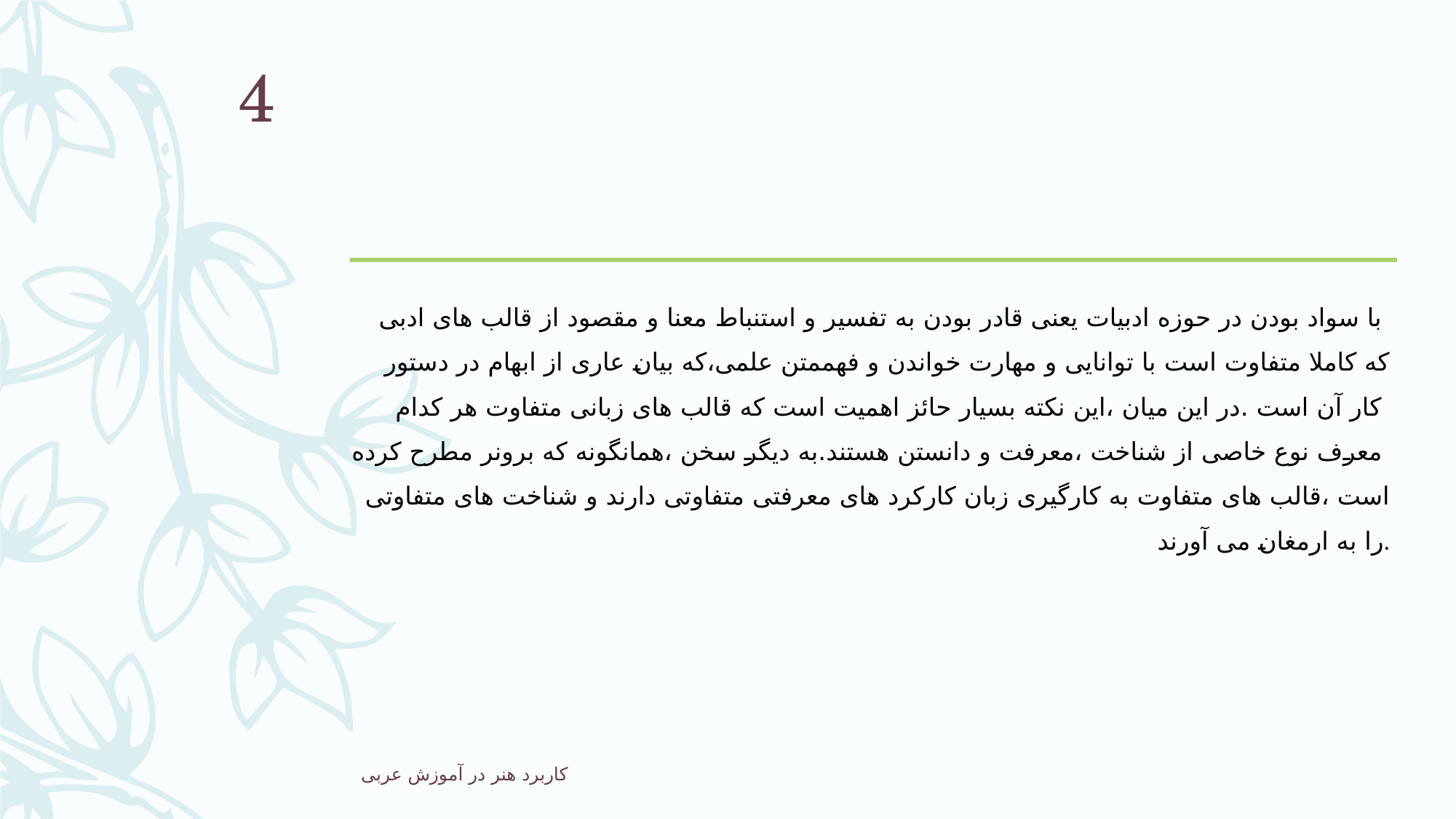

4
با سواد بودن در حوزه ادبیات یعنی قادر بودن به تفسیر و استنباط معنا و مقصود از قالب های ادبی
که کاملا متفاوت است با توانایی و مهارت خواندن و فهممتن علمی،که بیان عاری از ابهام در دستور
 کار آن است .در این میان ،این نکته بسیار حائز اهمیت است که قالب های زبانی متفاوت هر کدام
معرف نوع خاصی از شناخت ،معرفت و دانستن هستند.به دیگر سخن ،همانگونه که برونر مطرح کرده
است ،قالب های متفاوت به کارگیری زبان کارکرد های معرفتی متفاوتی دارند و شناخت های متفاوتی
 را به ارمغان می آورند.

کاربرد هنر در آموزش عربی